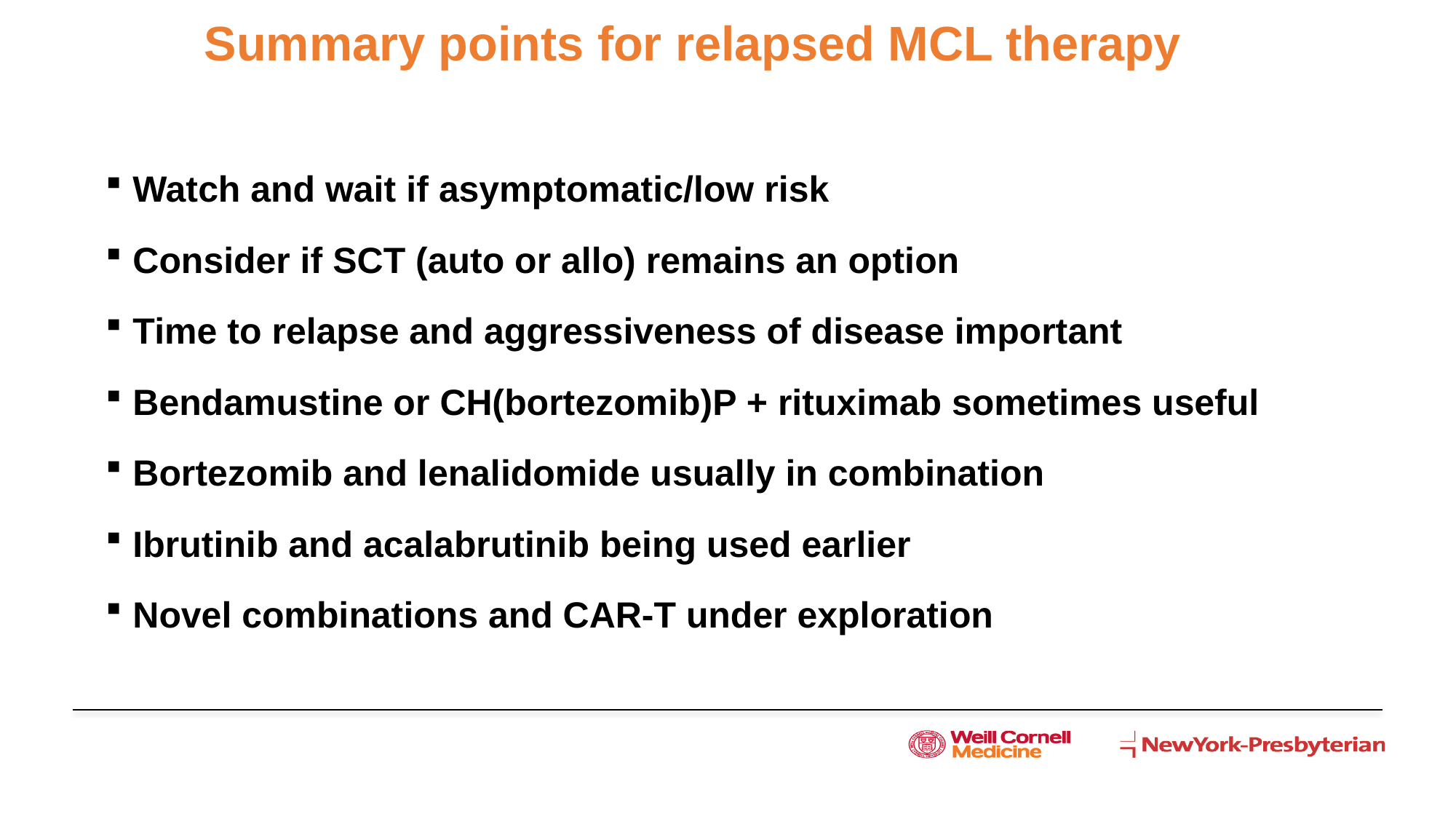

# Summary points for relapsed MCL therapy

Watch and wait if asymptomatic/low risk
Consider if SCT (auto or allo) remains an option
Time to relapse and aggressiveness of disease important
Bendamustine or CH(bortezomib)P + rituximab sometimes useful
Bortezomib and lenalidomide usually in combination
Ibrutinib and acalabrutinib being used earlier
Novel combinations and CAR-T under exploration